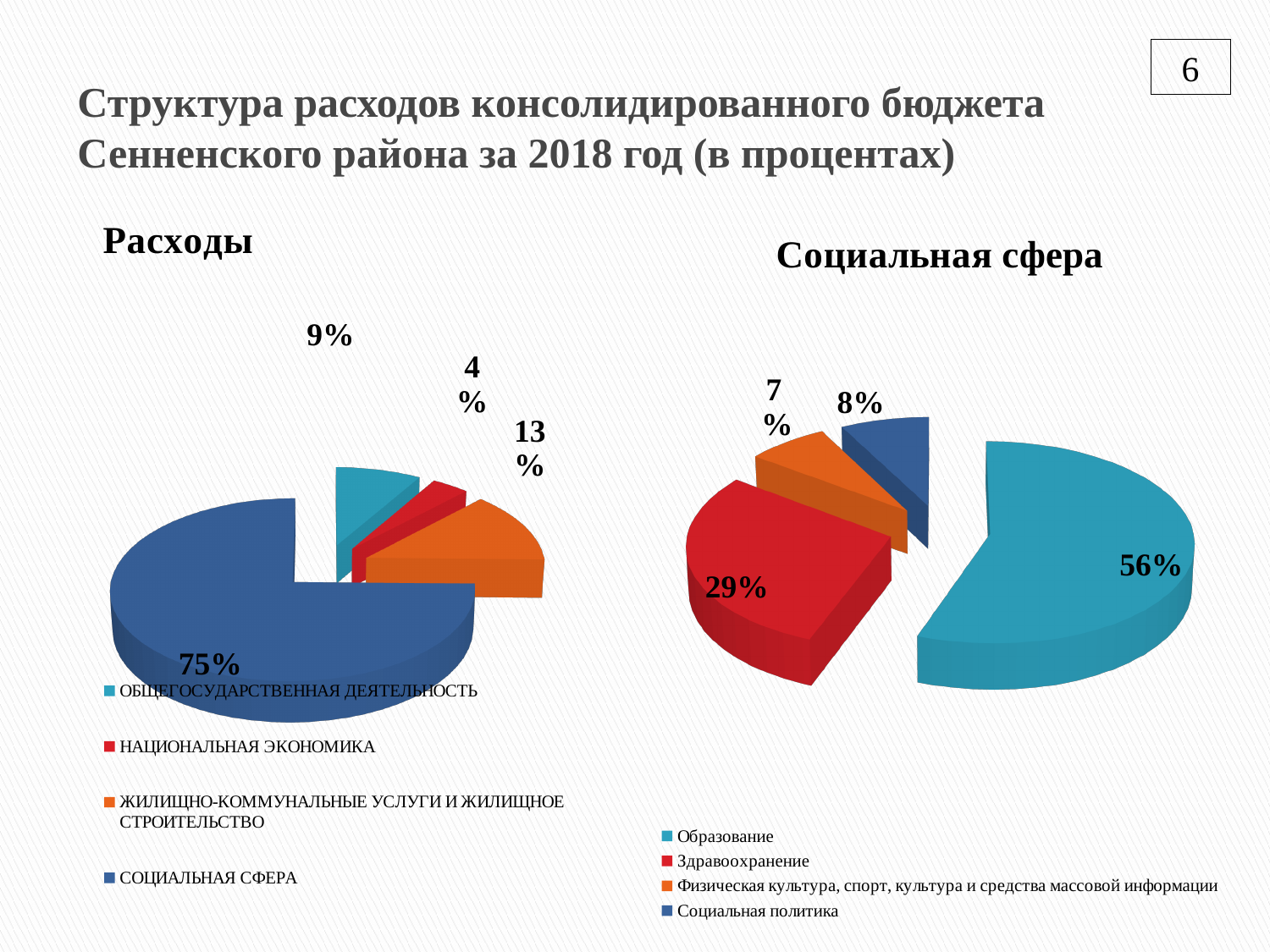

6
# Структура расходов консолидированного бюджета Сенненского района за 2018 год (в процентах)

[unsupported chart]

[unsupported chart]